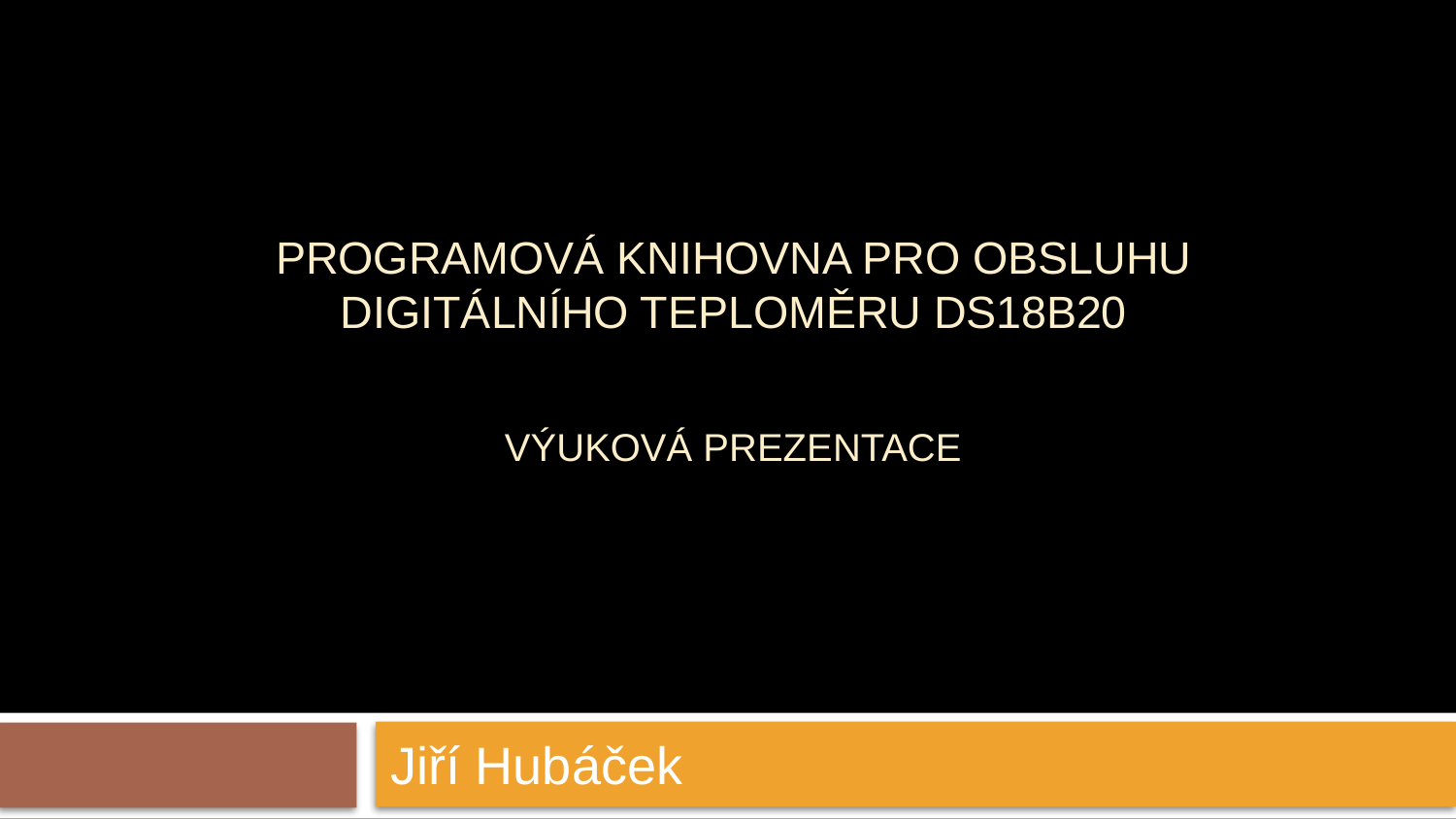

# Programová knihovna pro obsluhu digitálního teploměru DS18B20 Výuková prezentace
Jiří Hubáček